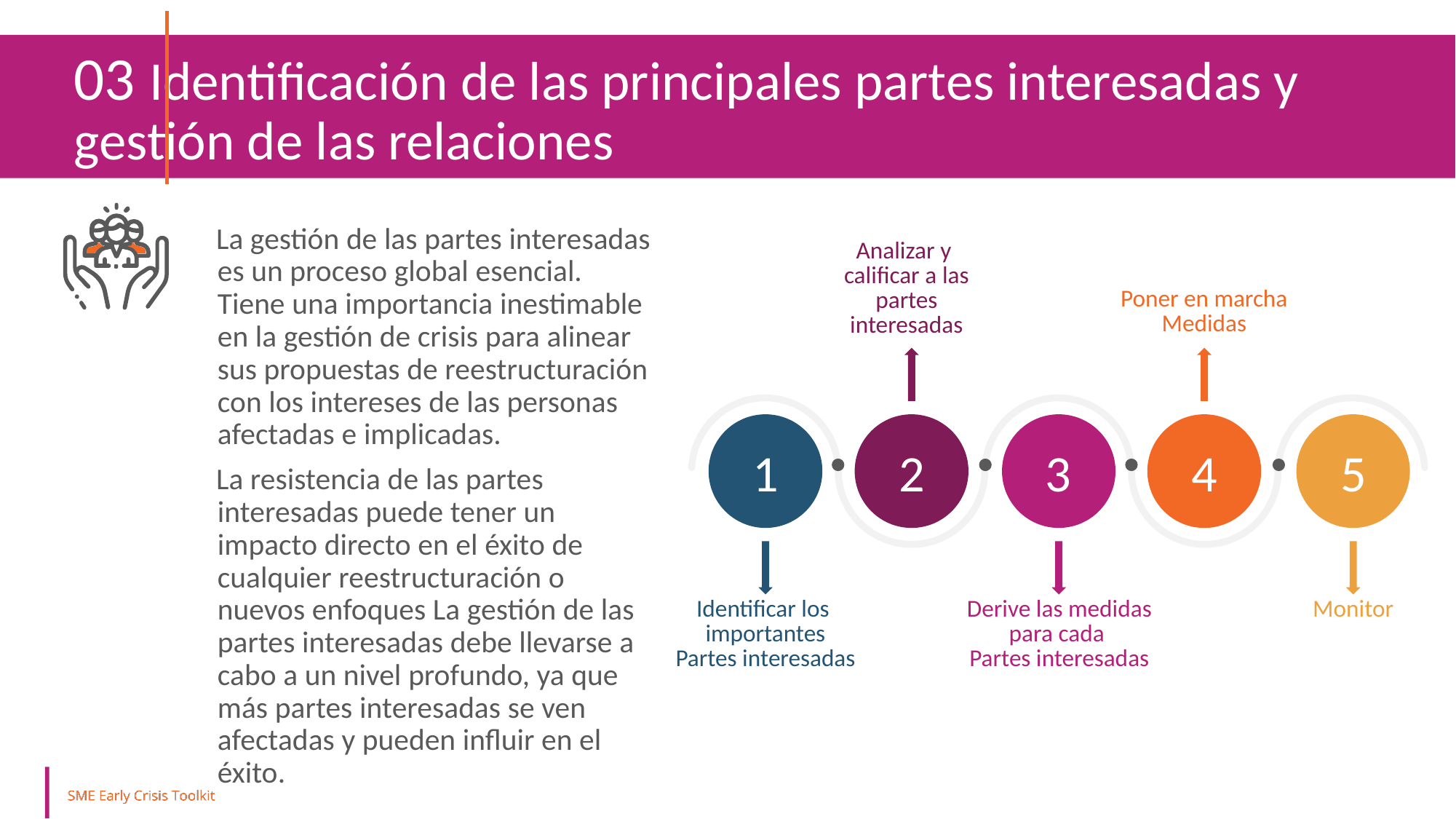

03 Identificación de las principales partes interesadas y gestión de las relaciones

La gestión de las partes interesadas es un proceso global esencial.  Tiene una importancia inestimable en la gestión de crisis para alinear sus propuestas de reestructuración con los intereses de las personas afectadas e implicadas.
La resistencia de las partes interesadas puede tener un impacto directo en el éxito de cualquier reestructuración o nuevos enfoques La gestión de las partes interesadas debe llevarse a cabo a un nivel profundo, ya que más partes interesadas se ven afectadas y pueden influir en el éxito.
Analizar y
calificar a las partes interesadas
Poner en marcha
Medidas

1
2
3
4
5

Identificar los
importantes
Partes interesadas
Derive las medidas
para cada
Partes interesadas
Monitor